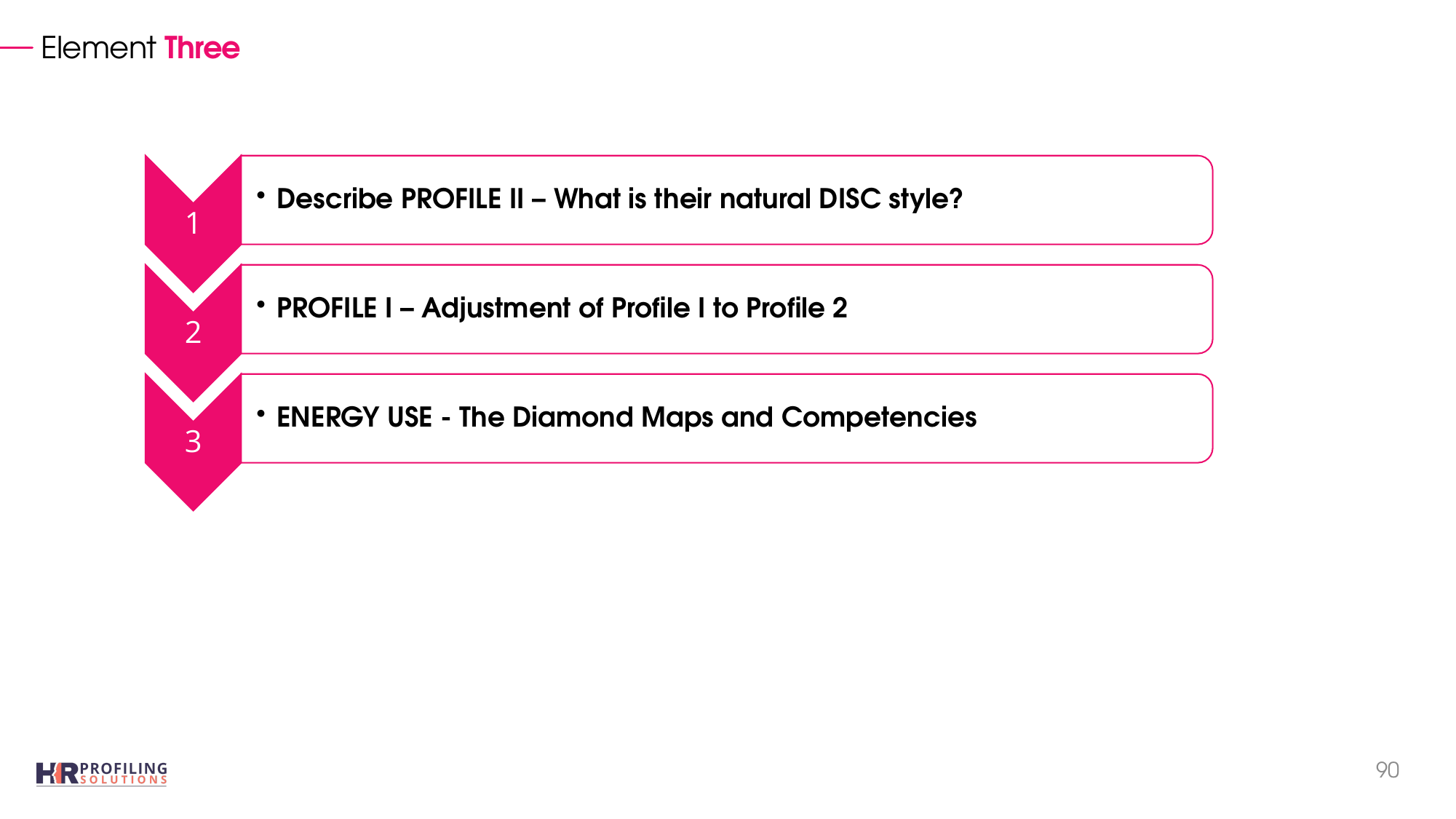

# Element Three
1
Describe PROFILE II – What is their natural DISC style?
2
PROFILE I – Adjustment of Profile I to Profile 2
3
ENERGY USE - The Diamond Maps and Competencies
90